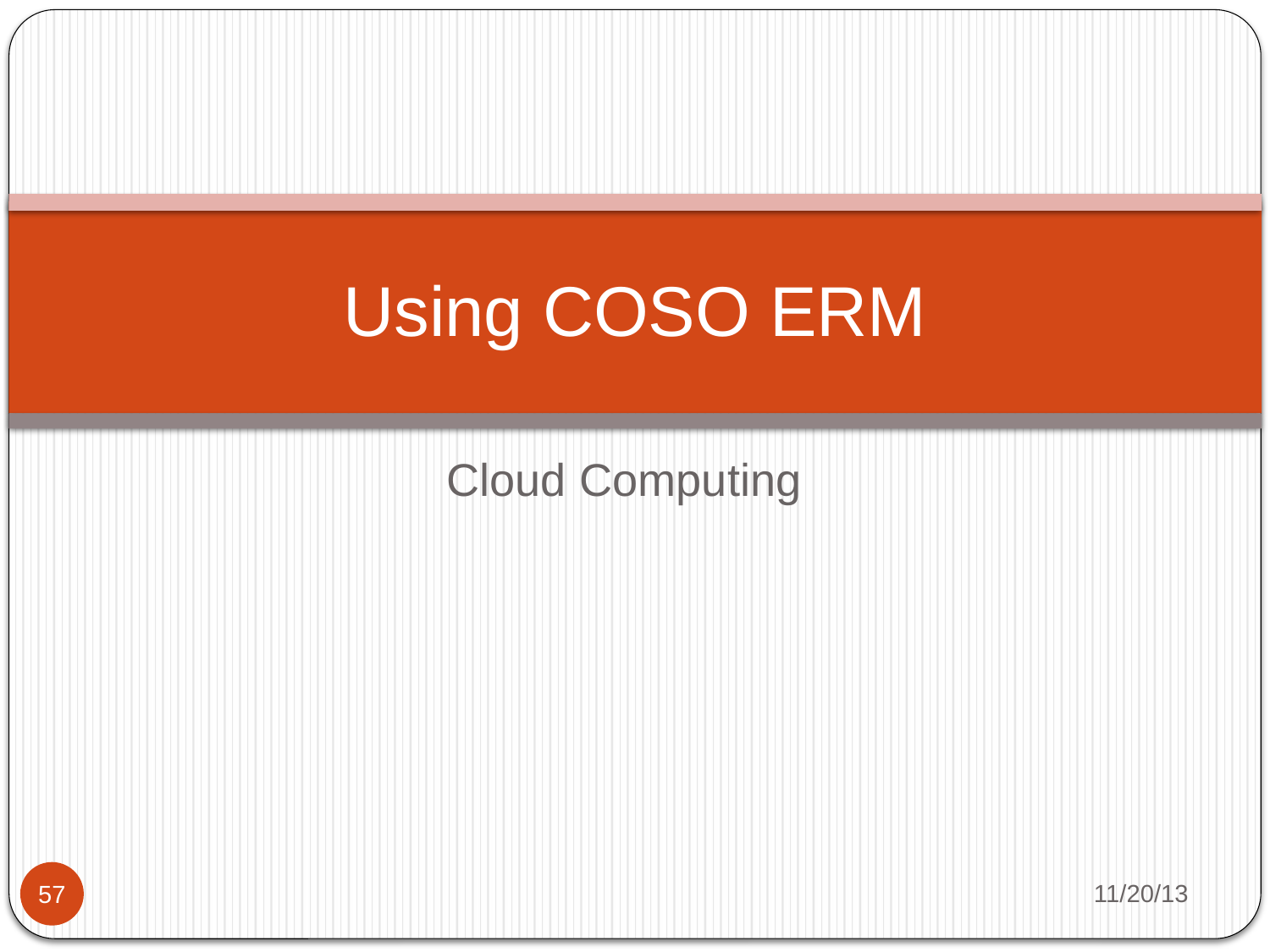

# Using COSO ERM
Cloud Computing
11/20/13
57